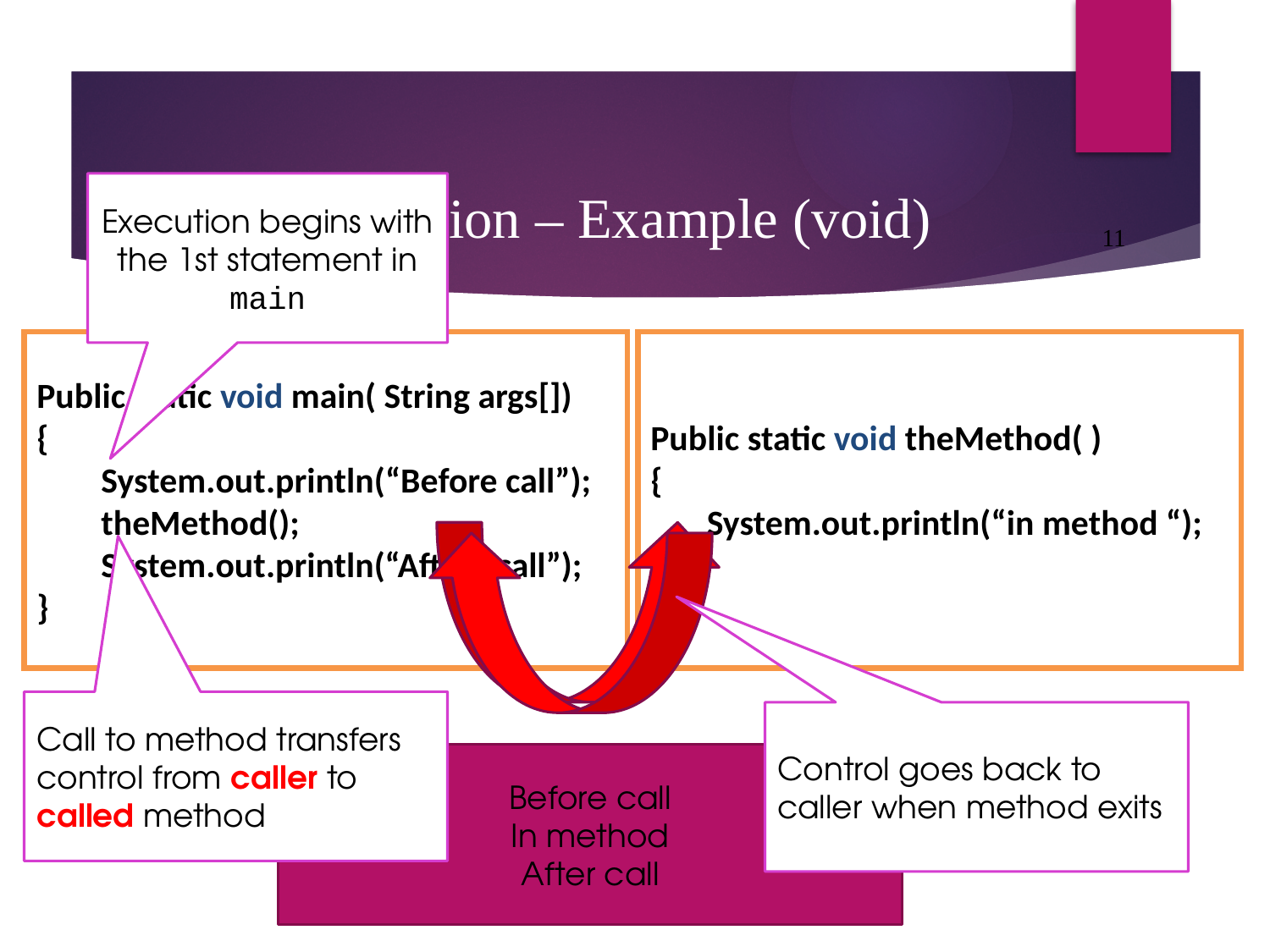

# Flow of Execution – Example (void)
11
Execution begins with the 1st statement in main
Public static void main( String args[])
{
        System.out.println(“Before call”);
        theMethod();
        System.out.println(“Aftere call”);
}
Public static void theMethod( )
{
       System.out.println(“in method “);
}

Call to method transfers control from caller to called method
Control goes back to caller when method exits
Before call
In method
After call